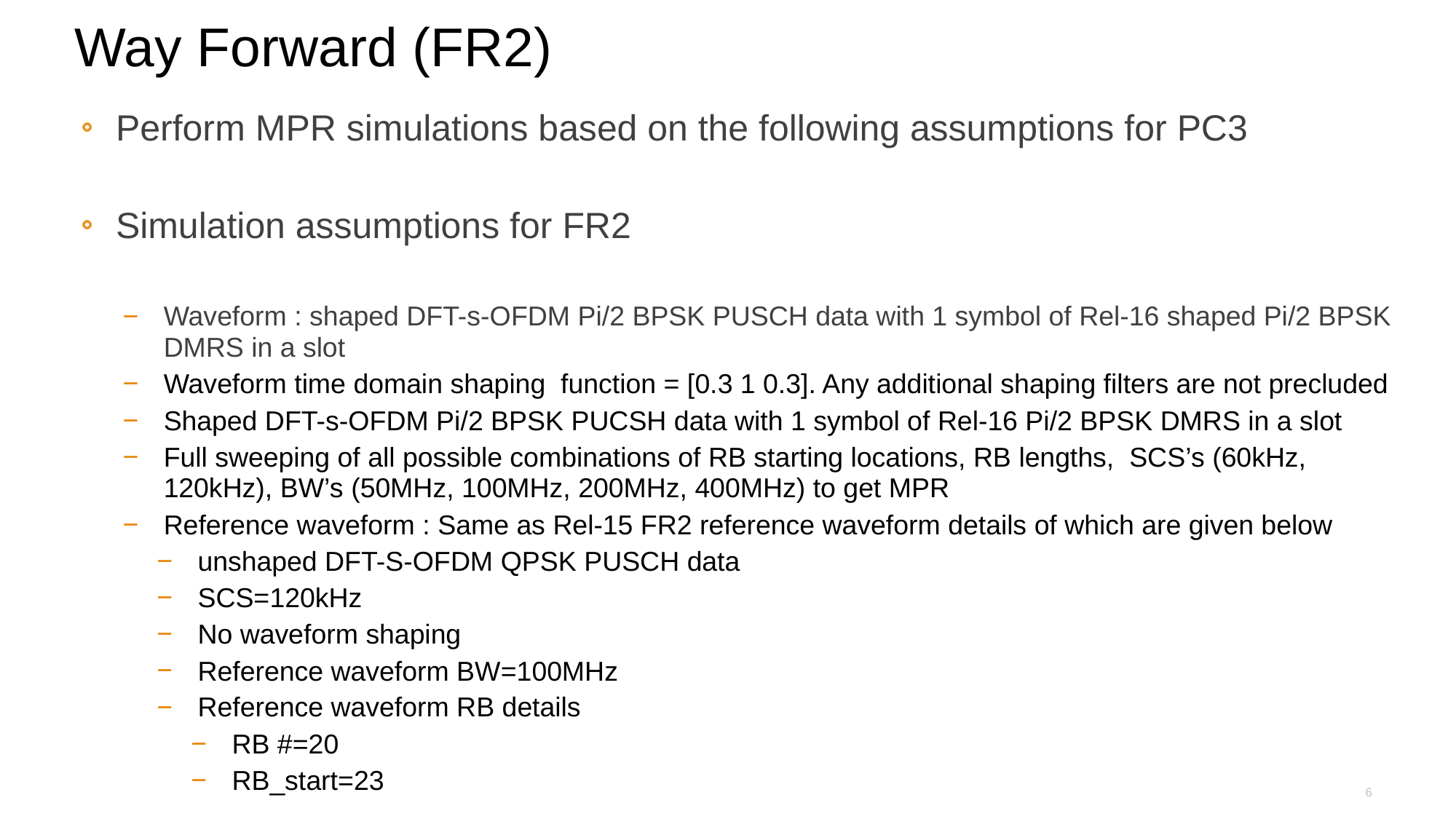

# Way Forward (FR2)
Perform MPR simulations based on the following assumptions for PC3

Simulation assumptions for FR2

Waveform : shaped DFT-s-OFDM Pi/2 BPSK PUSCH data with 1 symbol of Rel-16 shaped Pi/2 BPSK DMRS in a slot
Waveform time domain shaping  function = [0.3 1 0.3]. Any additional shaping filters are not precluded
Shaped DFT-s-OFDM Pi/2 BPSK PUCSH data with 1 symbol of Rel-16 Pi/2 BPSK DMRS in a slot
Full sweeping of all possible combinations of RB starting locations, RB lengths,  SCS’s (60kHz, 120kHz), BW’s (50MHz, 100MHz, 200MHz, 400MHz) to get MPR
Reference waveform : Same as Rel-15 FR2 reference waveform details of which are given below
unshaped DFT-S-OFDM QPSK PUSCH data
SCS=120kHz
No waveform shaping
Reference waveform BW=100MHz
Reference waveform RB details
RB #=20
RB_start=23